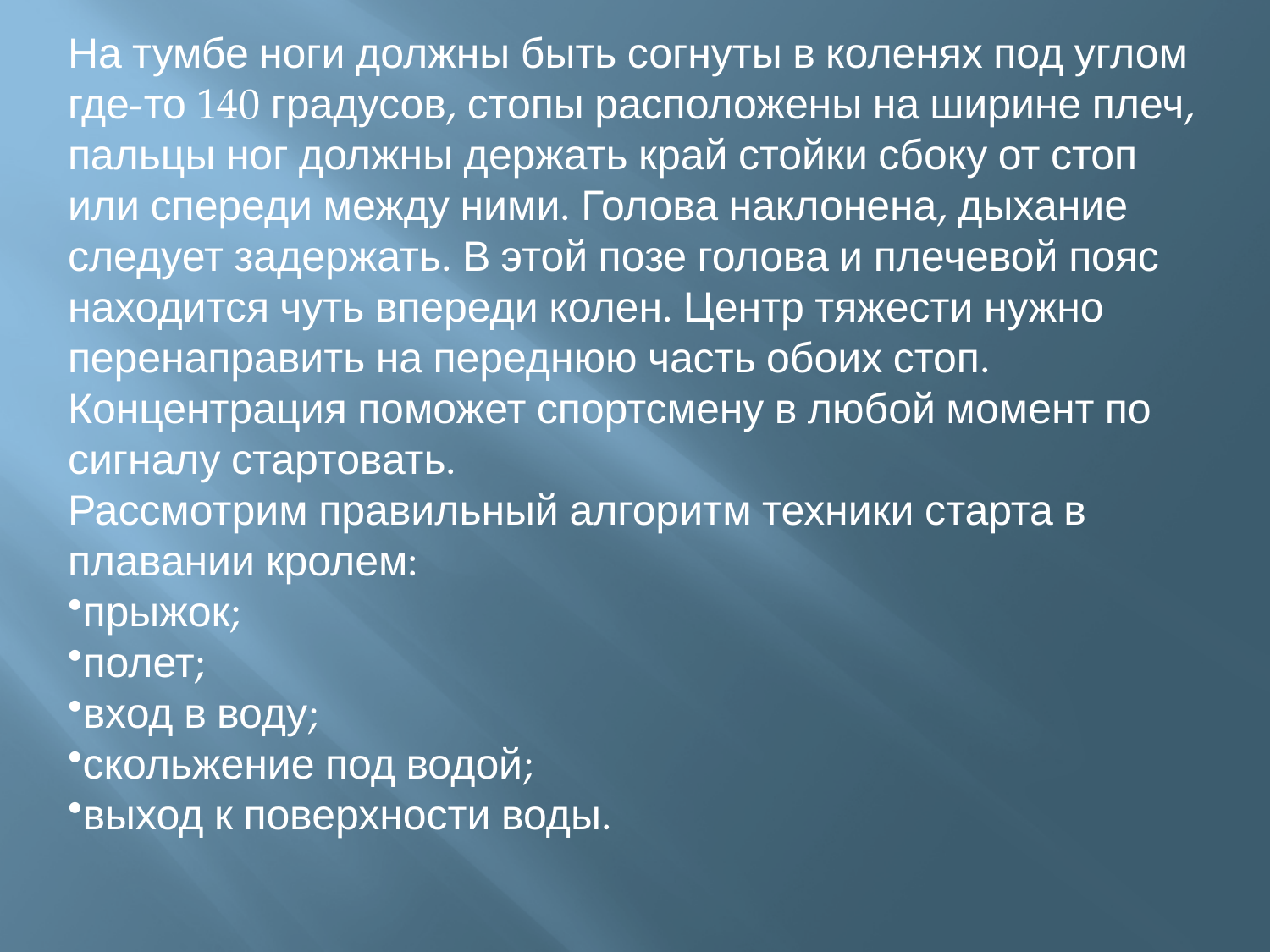

На тумбе ноги должны быть согнуты в коленях под углом где-то 140 градусов, стопы расположены на ширине плеч, пальцы ног должны держать край стойки сбоку от стоп или спереди между ними. Голова наклонена, дыхание следует задержать. В этой позе голова и плечевой пояс находится чуть впереди колен. Центр тяжести нужно перенаправить на переднюю часть обоих стоп. Концентрация поможет спортсмену в любой момент по сигналу стартовать.
Рассмотрим правильный алгоритм техники старта в плавании кролем:
прыжок;
полет;
вход в воду;
скольжение под водой;
выход к поверхности воды.